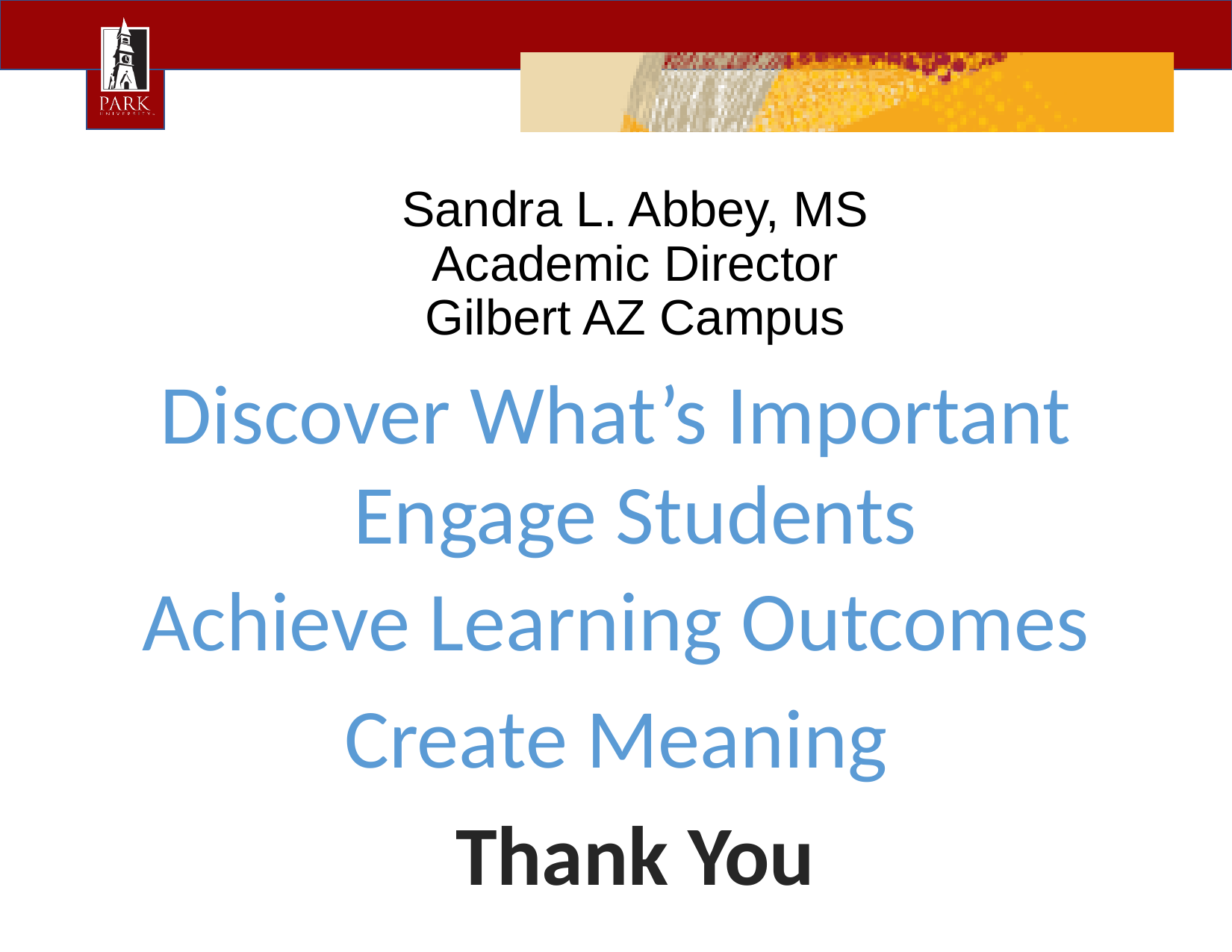

# Sandra L. Abbey, MS Academic Director Gilbert AZ Campus
Discover What’s Important

Engage Students
Achieve Learning Outcomes
Create Meaning
Thank You